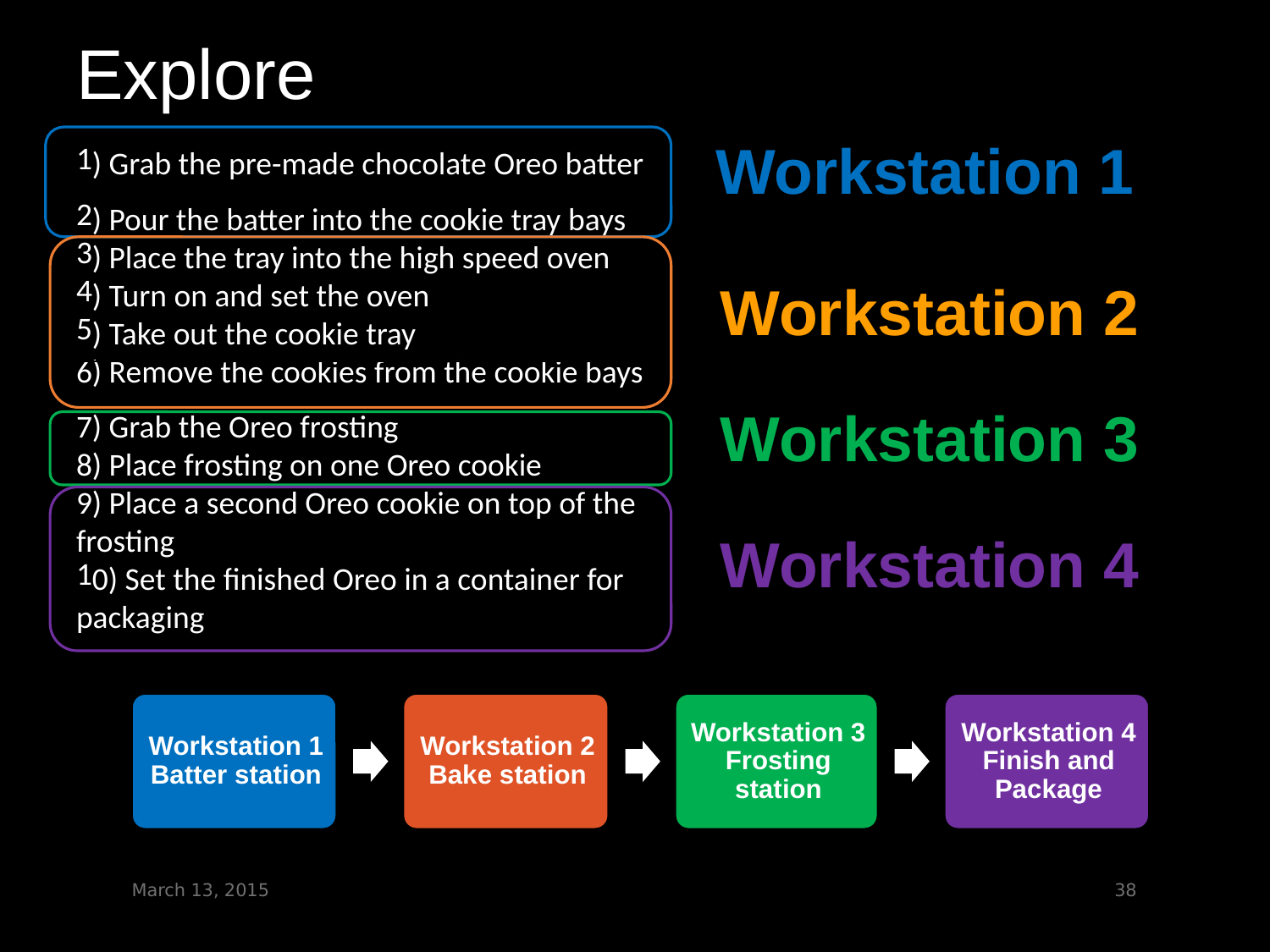

# Explore

) Grab the pre-made chocolate Oreo batter
) Pour the batter into the cookie tray bays
) Place the tray into the high speed oven
) Turn on and set the oven
) Take out the cookie tray
6) Remove the cookies from the cookie bays

Workstation 1

Workstation 2

7) Grab the Oreo frosting
8) Place frosting on one Oreo cookie
9) Place a second Oreo cookie on top of the frosting
0) Set the finished Oreo in a container for packaging
Workstation 3

Workstation 4

Workstation 1
Batter station

Workstation 2
Bake station

Workstation 3
Frosting station

Workstation 4
Finish and Package
March 13, 2015
38